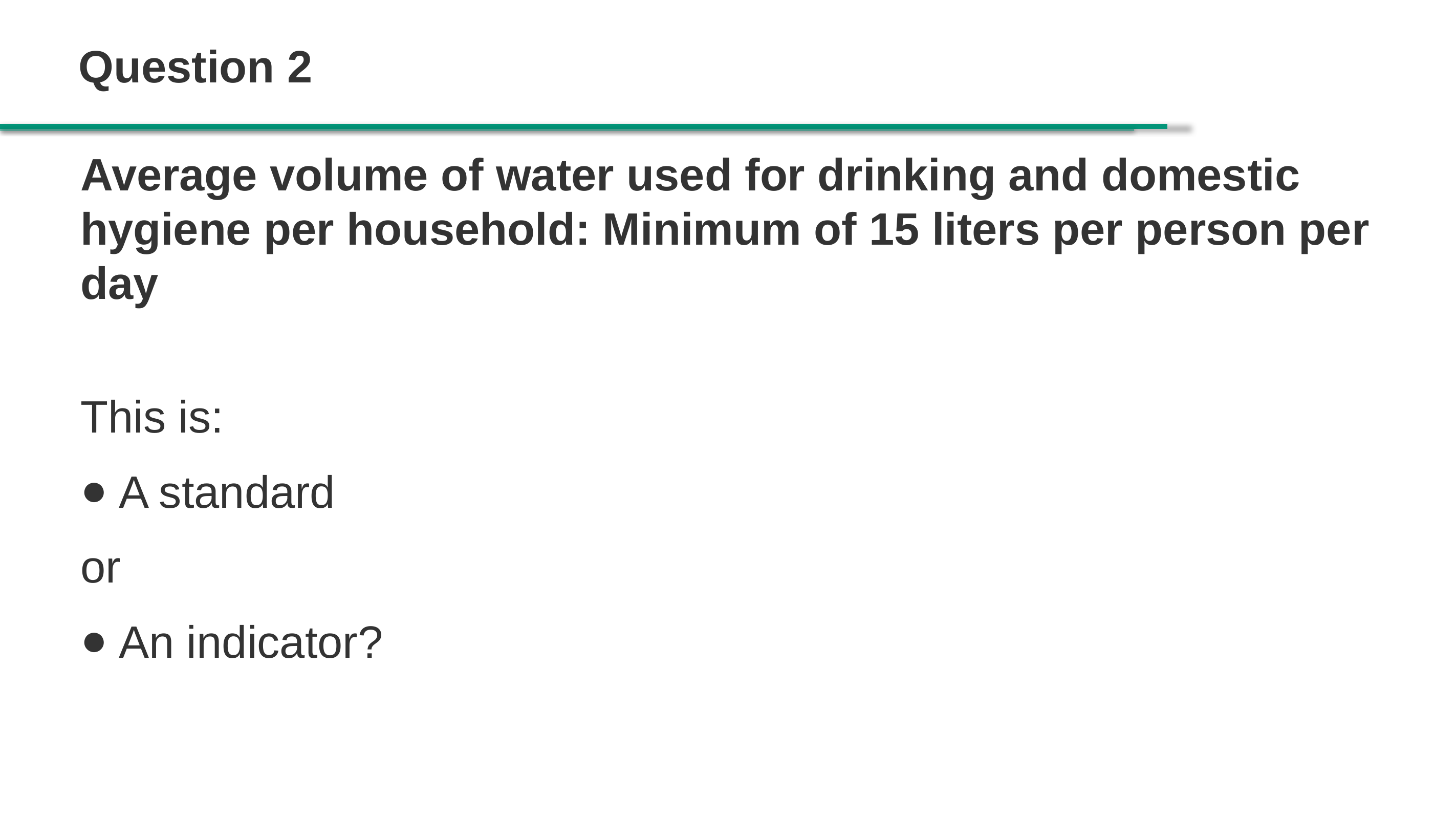

# Question 2
Average volume of water used for drinking and domestic hygiene per household: Minimum of 15 liters per person per day

This is:
A standard
or
An indicator?